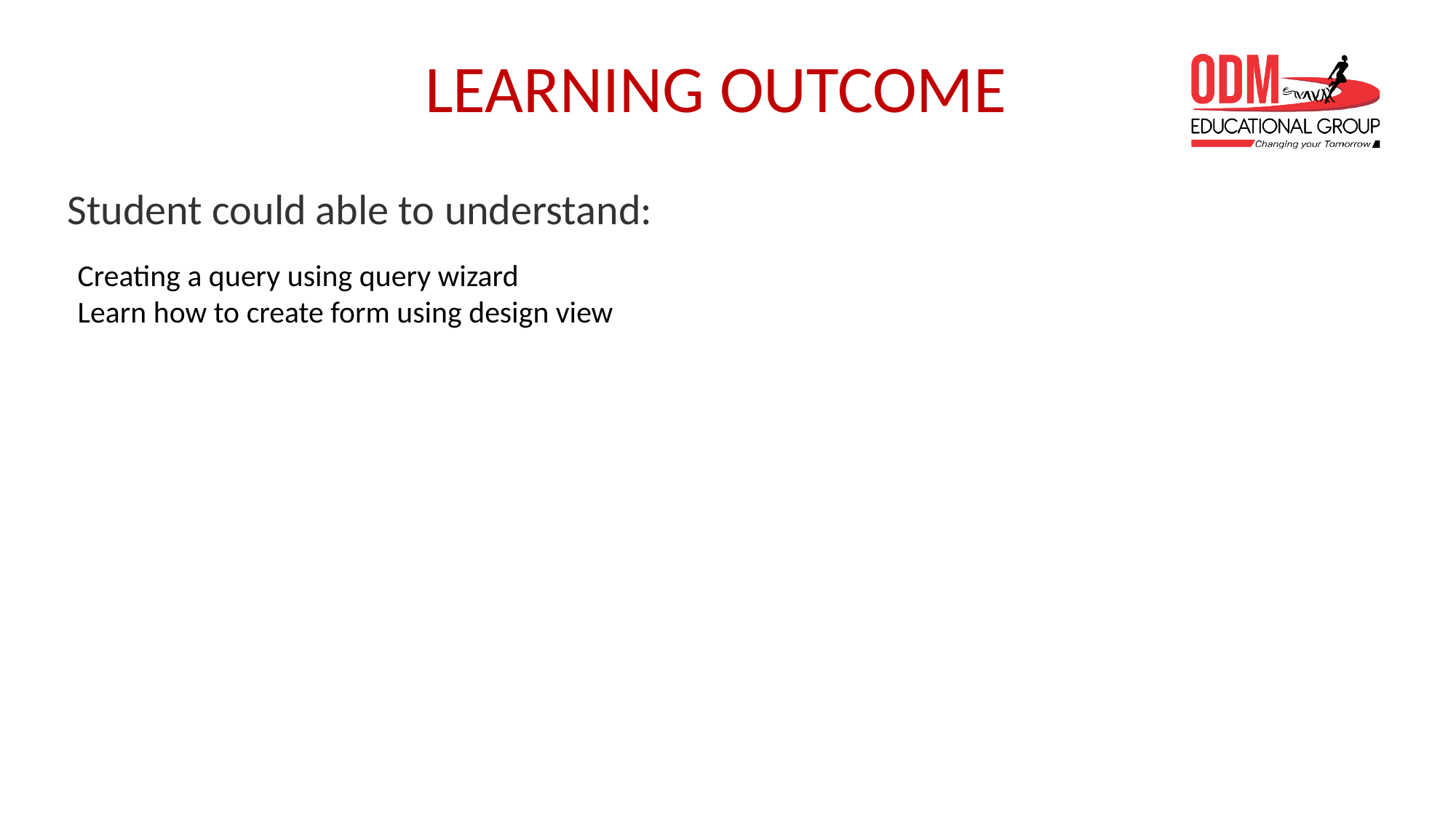

# LEARNING OUTCOME

Student could able to understand:

Creating a query using query wizard
Learn how to create form using design view